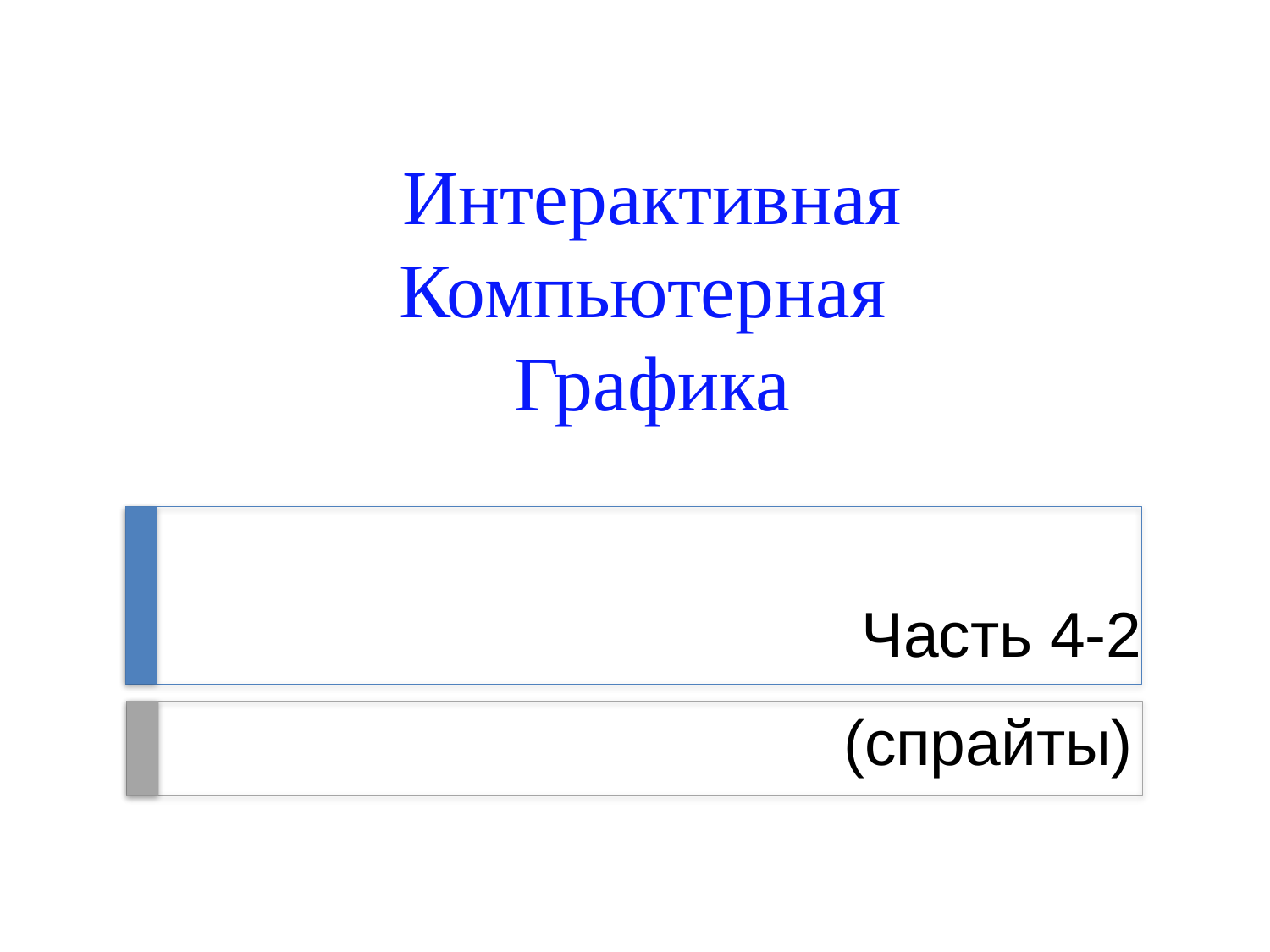

Интерактивная
Компьютерная
Графика
Часть 4-2
# (спрайты)